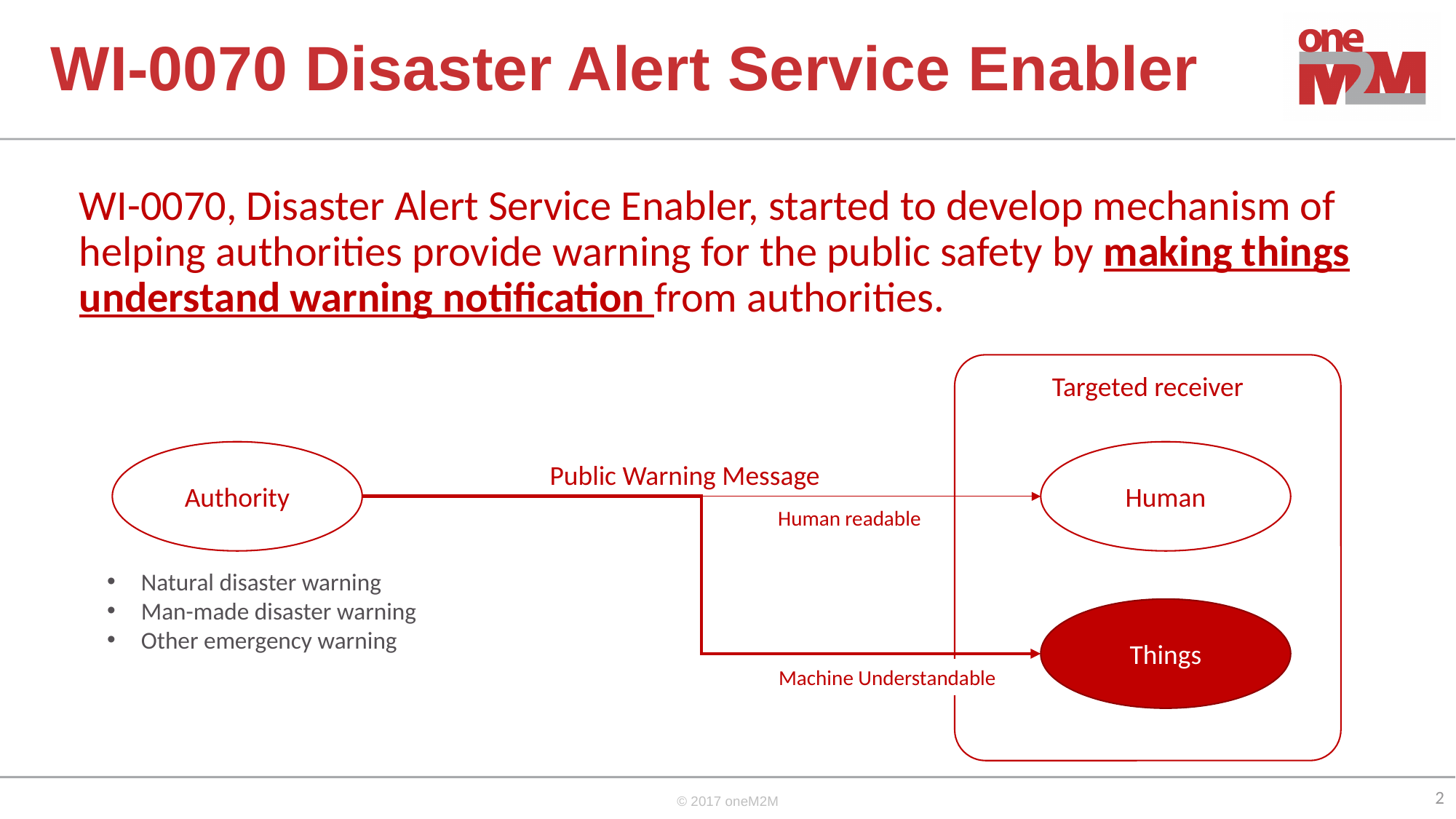

# WI-0070 Disaster Alert Service Enabler
WI-0070, Disaster Alert Service Enabler, started to develop mechanism of helping authorities provide warning for the public safety by making things understand warning notification from authorities.
Targeted receiver
Authority
Human
Public Warning Message
Human readable
Natural disaster warning
Man-made disaster warning
Other emergency warning
Things
Machine Understandable
2